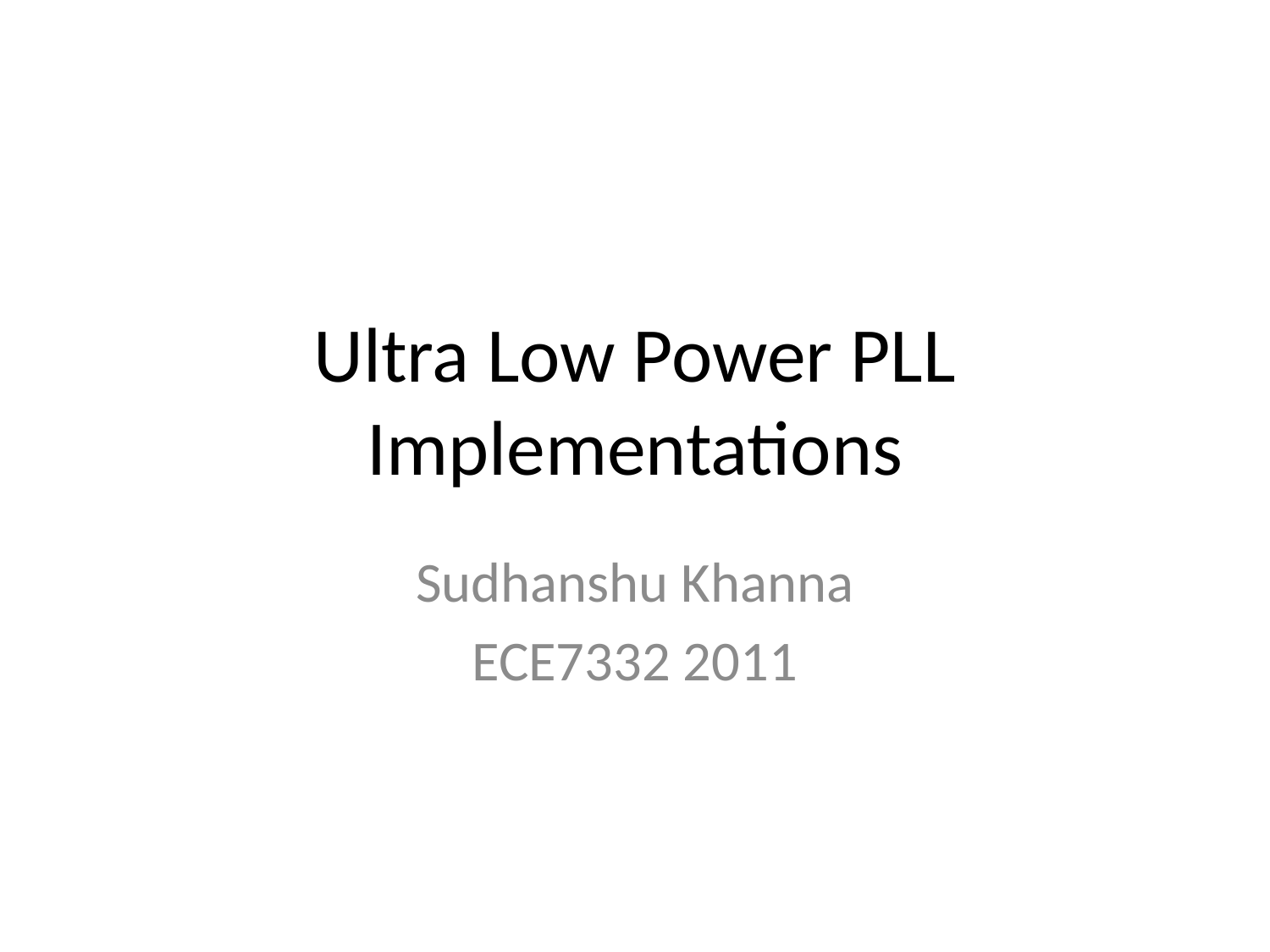

# Ultra Low Power PLL Implementations
Sudhanshu Khanna
ECE7332 2011